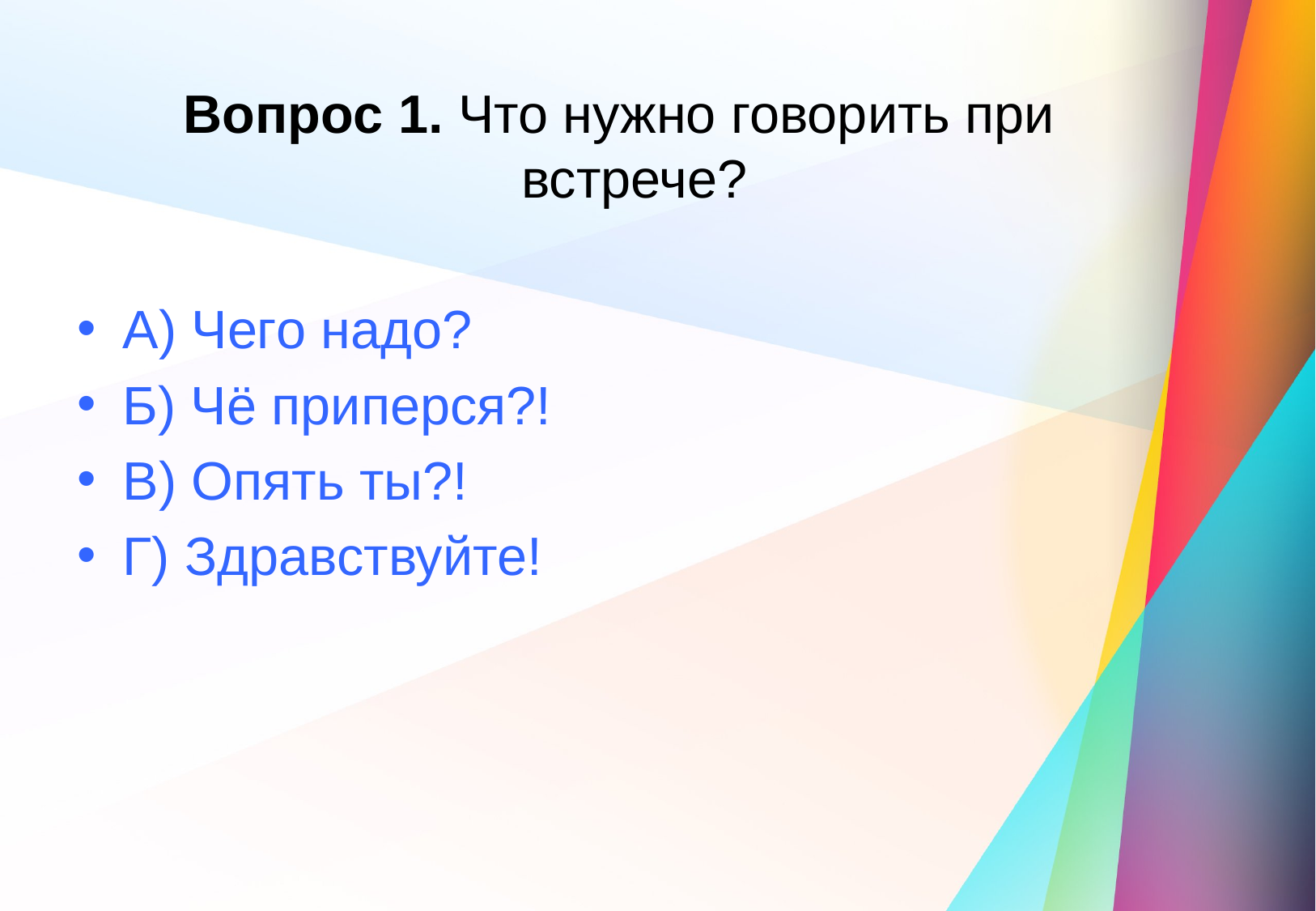

Вопрос 1. Что нужно говорить при встрече?

А) Чего надо?
Б) Чё приперся?!
В) Опять ты?!
Г) Здравствуйте!